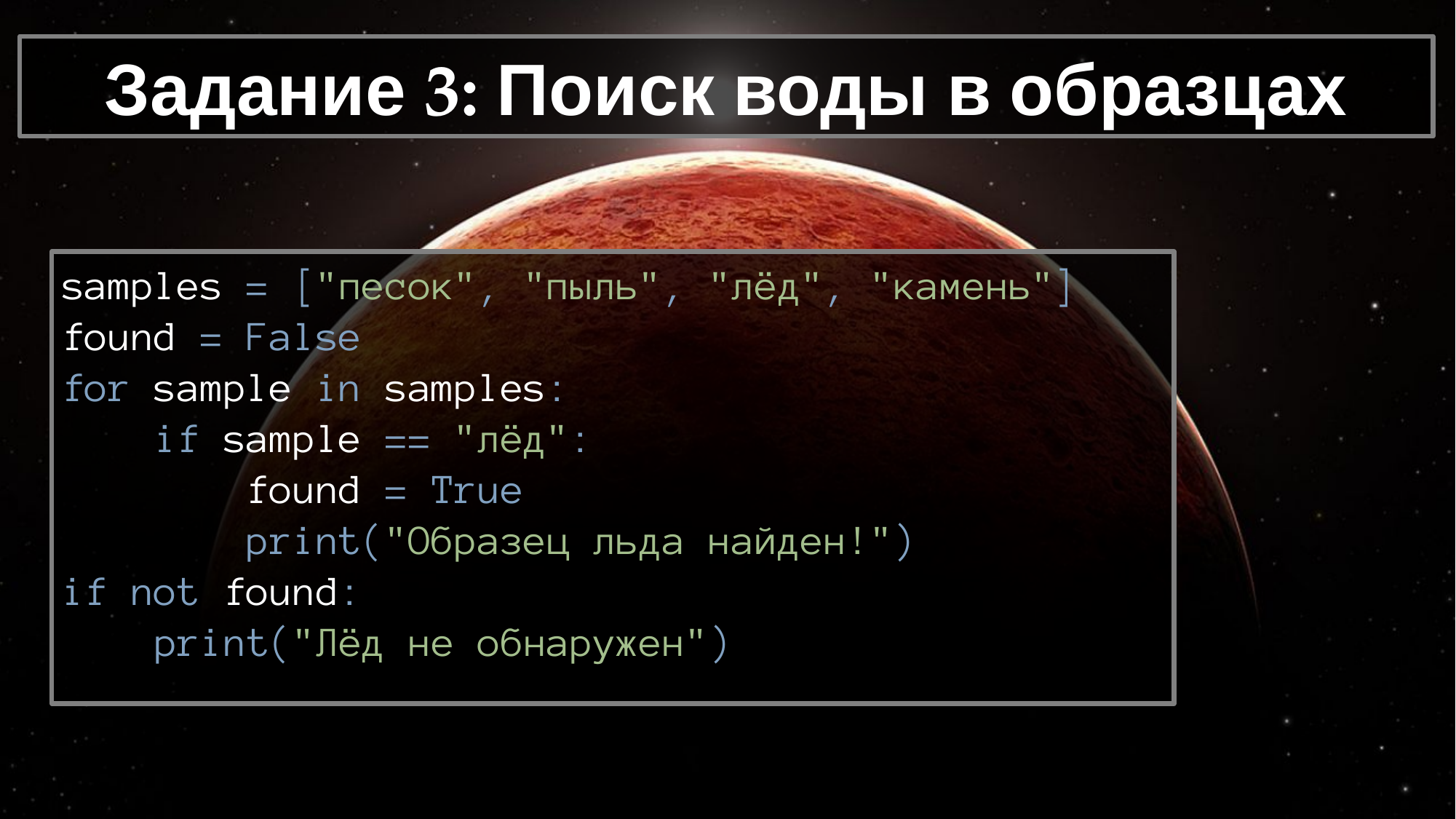

# Задание 3: Поиск воды в образцах
samples = ["песок", "пыль", "лёд", "камень"]
found = False
for sample in samples:
    if sample == "лёд":
        found = True
        print("Образец льда найден!")
if not found:
    print("Лёд не обнаружен")